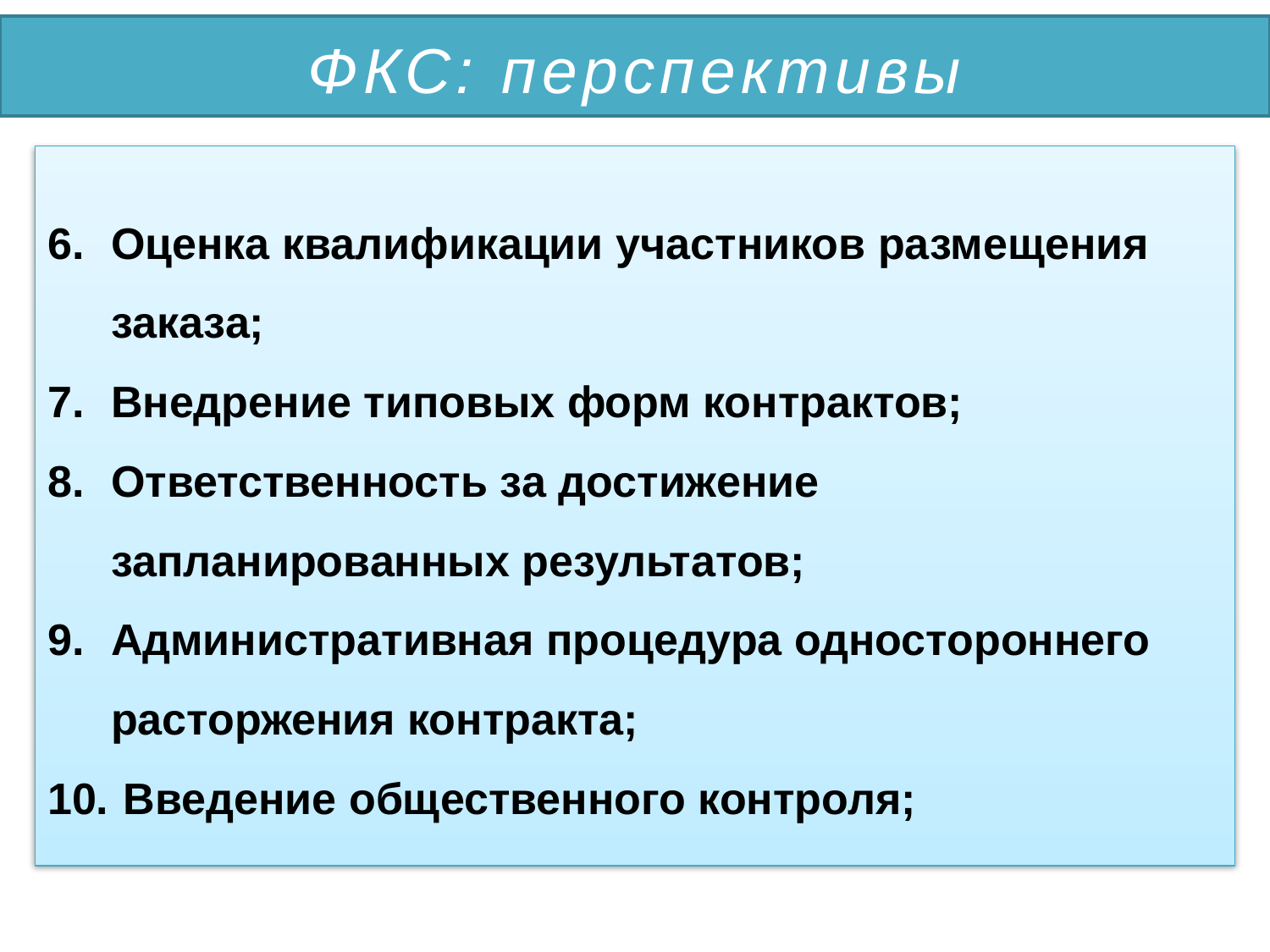

ФКС: перспективы
Оценка квалификации участников размещения заказа;
Внедрение типовых форм контрактов;
Ответственность за достижение запланированных результатов;
Административная процедура одностороннего расторжения контракта;
 Введение общественного контроля;